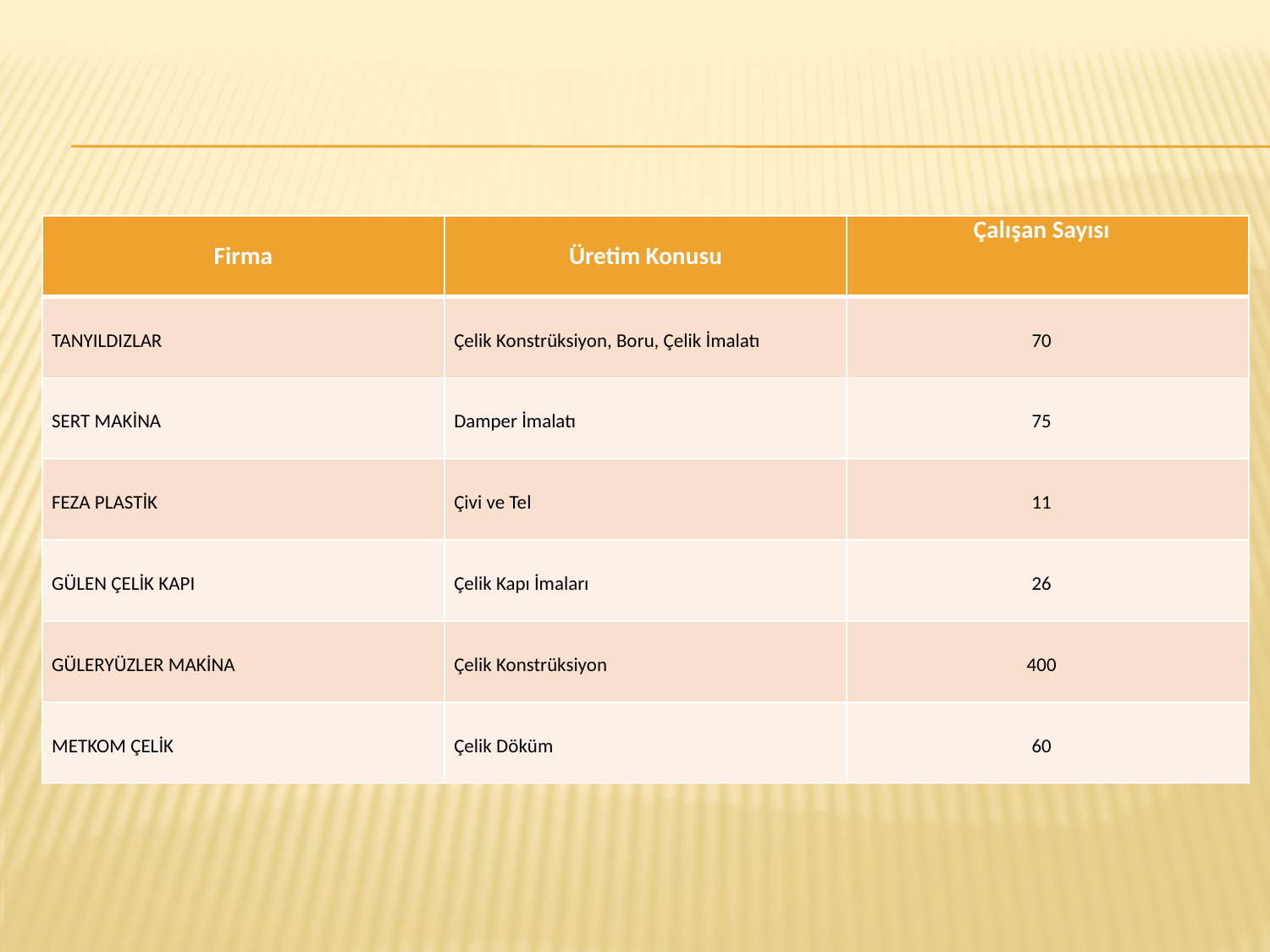

| Firma | Üretim Konusu | Çalışan Sayısı |
| --- | --- | --- |
| TANYILDIZLAR | Çelik Konstrüksiyon, Boru, Çelik İmalatı | 70 |
| SERT MAKİNA | Damper İmalatı | 75 |
| FEZA PLASTİK | Çivi ve Tel | 11 |
| GÜLEN ÇELİK KAPI | Çelik Kapı İmaları | 26 |
| GÜLERYÜZLER MAKİNA | Çelik Konstrüksiyon | 400 |
| METKOM ÇELİK | Çelik Döküm | 60 |